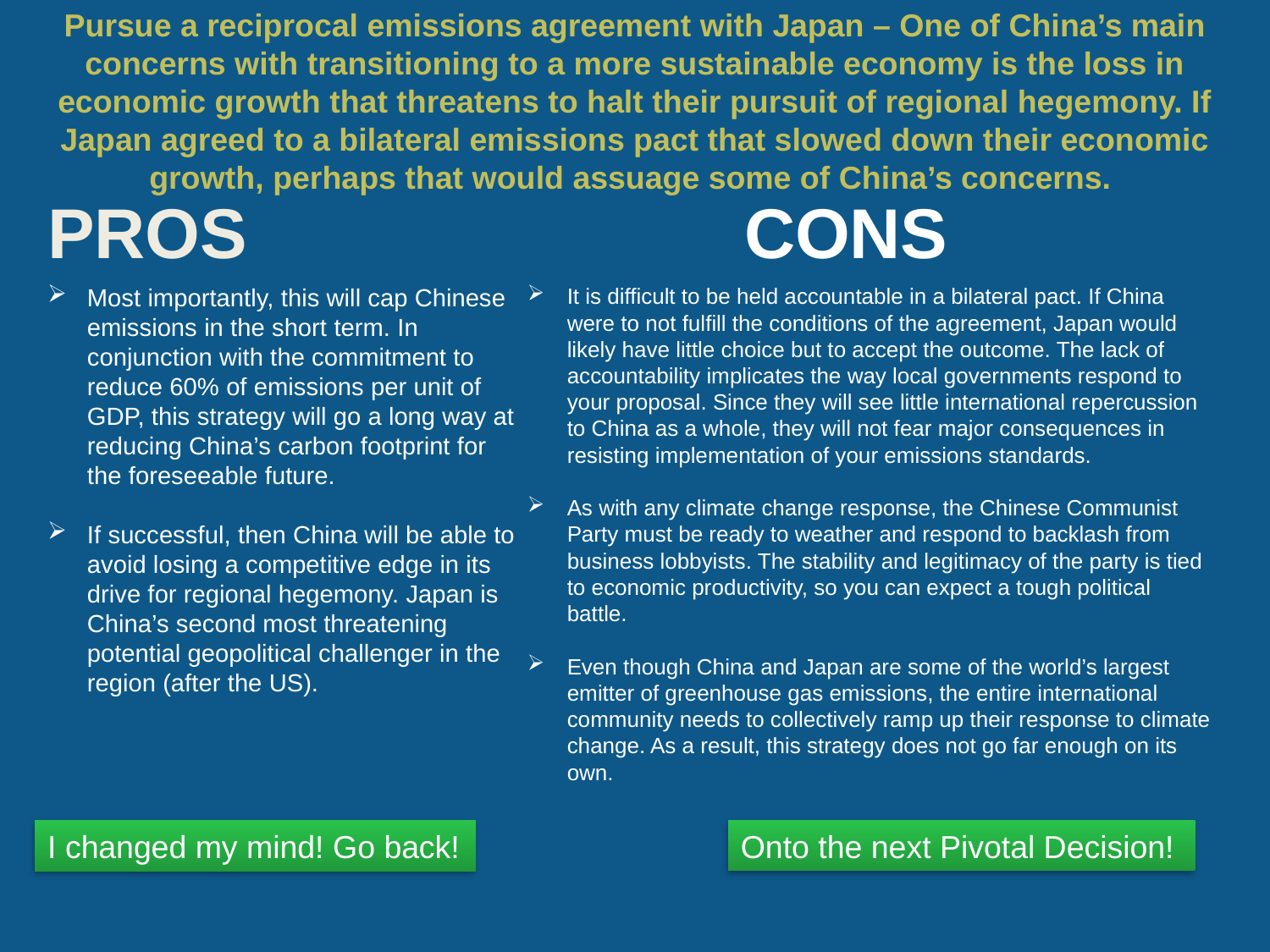

# Pursue a reciprocal emissions agreement with Japan – One of China’s main concerns with transitioning to a more sustainable economy is the loss in economic growth that threatens to halt their pursuit of regional hegemony. If Japan agreed to a bilateral emissions pact that slowed down their economic growth, perhaps that would assuage some of China’s concerns.
Most importantly, this will cap Chinese emissions in the short term. In conjunction with the commitment to reduce 60% of emissions per unit of GDP, this strategy will go a long way at reducing China’s carbon footprint for the foreseeable future.

If successful, then China will be able to avoid losing a competitive edge in its drive for regional hegemony. Japan is China’s second most threatening potential geopolitical challenger in the region (after the US).
It is difficult to be held accountable in a bilateral pact. If China were to not fulfill the conditions of the agreement, Japan would likely have little choice but to accept the outcome. The lack of accountability implicates the way local governments respond to your proposal. Since they will see little international repercussion to China as a whole, they will not fear major consequences in resisting implementation of your emissions standards.

As with any climate change response, the Chinese Communist Party must be ready to weather and respond to backlash from business lobbyists. The stability and legitimacy of the party is tied to economic productivity, so you can expect a tough political battle.

Even though China and Japan are some of the world’s largest emitter of greenhouse gas emissions, the entire international community needs to collectively ramp up their response to climate change. As a result, this strategy does not go far enough on its own.